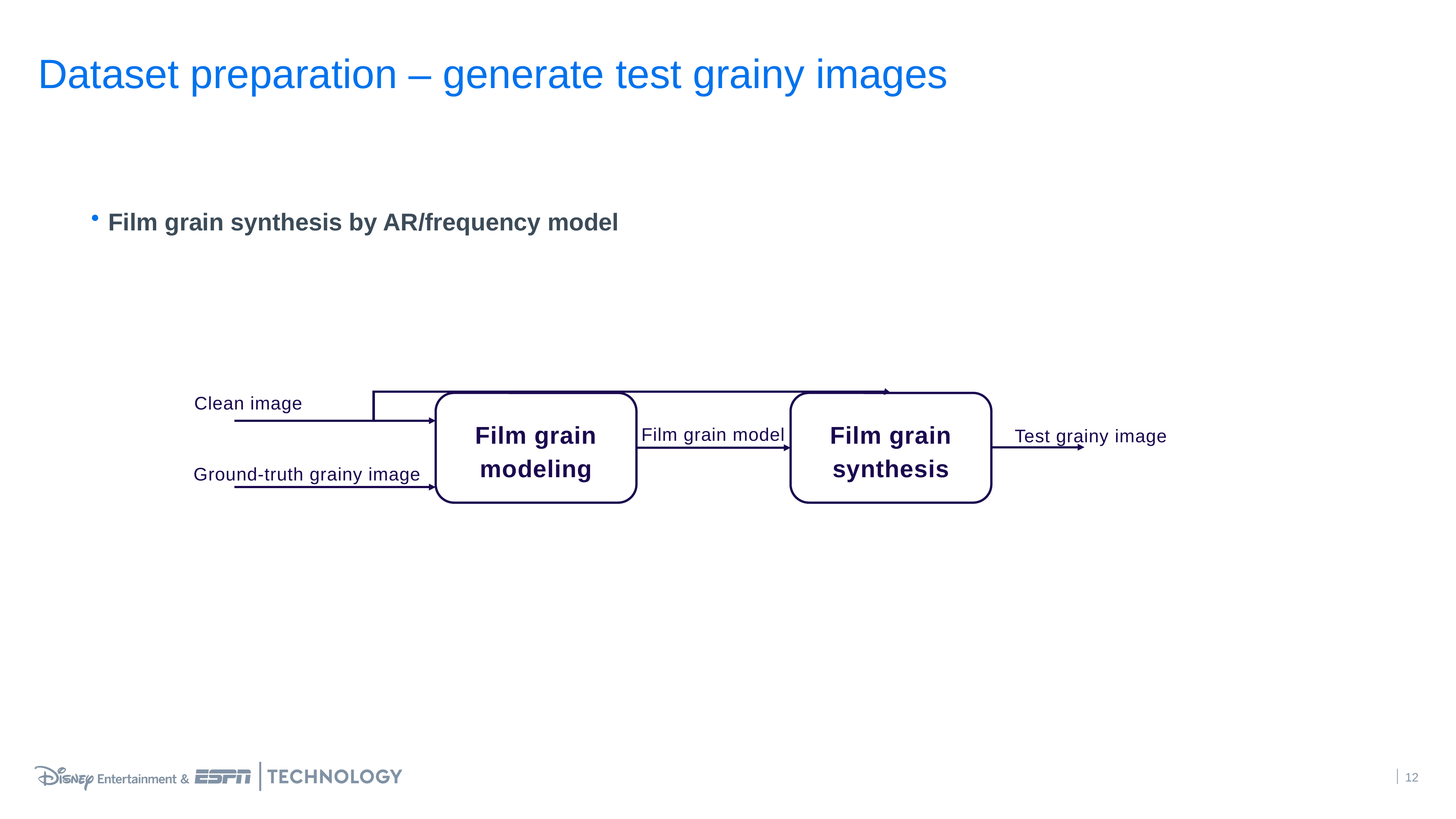

# Dataset preparation – generate test grainy images
Film grain synthesis by AR/frequency model

Clean image

Film grain model
Test grainy image
Film grain modeling
Film grain synthesis
Ground-truth grainy image
12